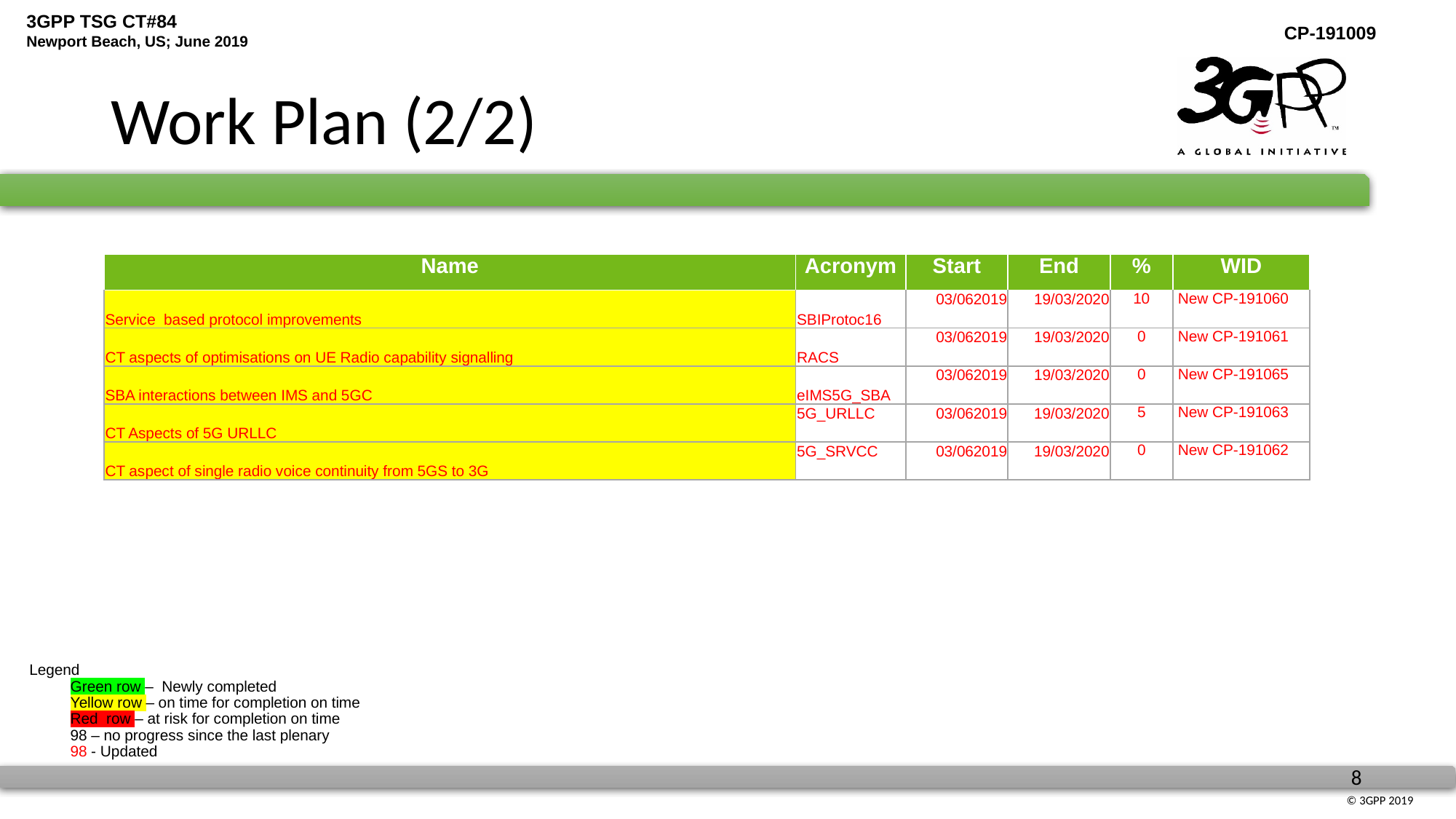

# Work Plan (2/2)
| Name | Acronym | Start | End | % | WID |
| --- | --- | --- | --- | --- | --- |
| Service based protocol improvements | SBIProtoc16 | 03/062019 | 19/03/2020 | 10 | New CP-191060 |
| CT aspects of optimisations on UE Radio capability signalling | RACS | 03/062019 | 19/03/2020 | 0 | New CP-191061 |
| SBA interactions between IMS and 5GC | eIMS5G\_SBA | 03/062019 | 19/03/2020 | 0 | New CP-191065 |
| CT Aspects of 5G URLLC | 5G\_URLLC | 03/062019 | 19/03/2020 | 5 | New CP-191063 |
| CT aspect of single radio voice continuity from 5GS to 3G | 5G\_SRVCC | 03/062019 | 19/03/2020 | 0 | New CP-191062 |
Legend
Green row –  Newly completed
	Yellow row – on time for completion on time
Red  row – at risk for completion on time
	98 – no progress since the last plenary
	98 - Updated